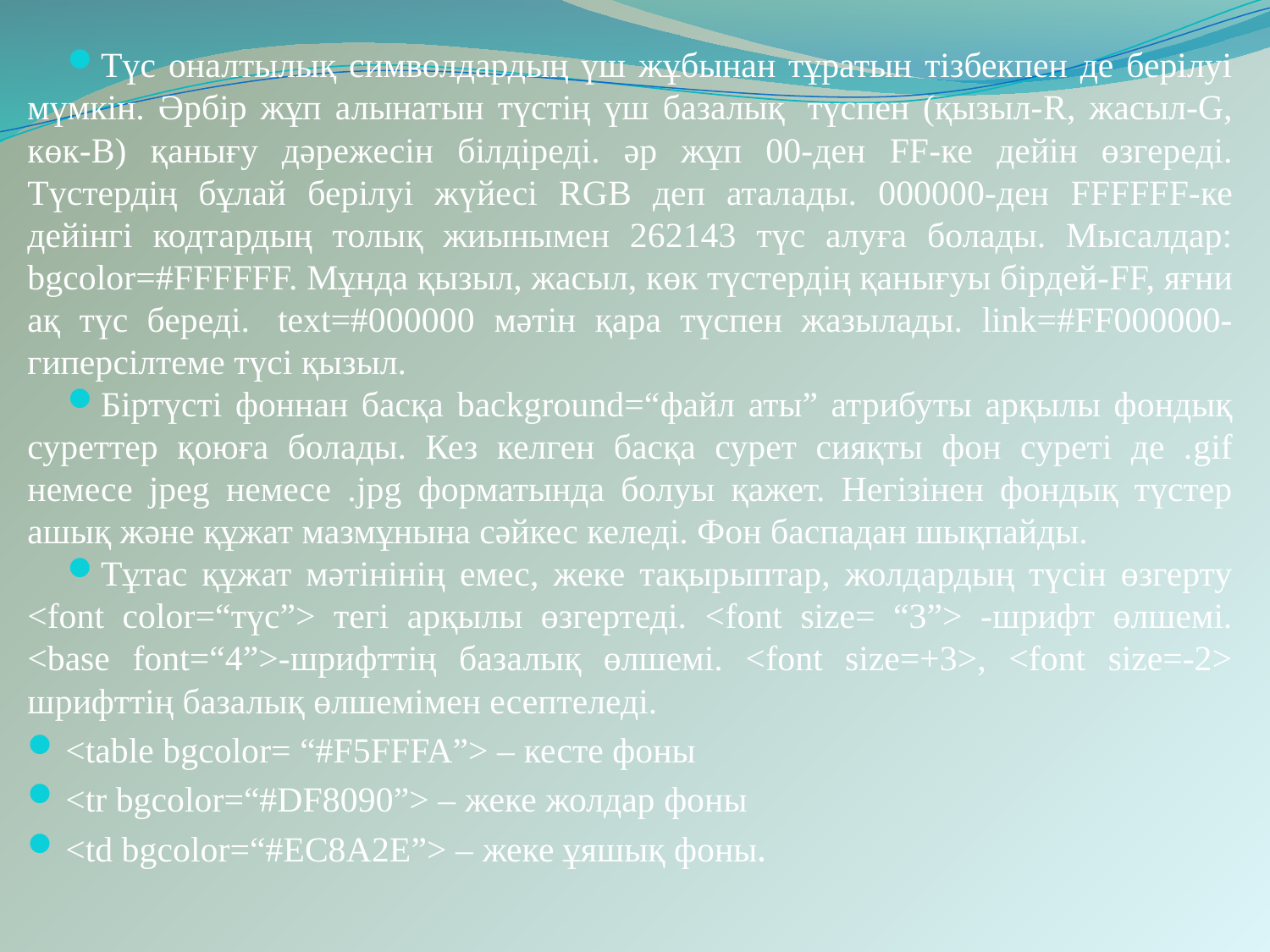

Түс оналтылық символдардың үш жұбынан тұратын тізбекпен де берілуі мүмкін. Әрбір жұп алынатын түстің үш базалық  түспен (қызыл-R, жасыл-G, көк-B) қанығу дәрежесін білдіреді. әр жұп 00-ден FF-ке дейін өзгереді. Түстердің бұлай берілуі жүйесі RGB деп аталады. 000000-ден FFFFFF-ке дейінгі кодтардың толық жиынымен 262143 түс алуға болады. Мысалдар: bgcolor=#FFFFFF. Мұнда қызыл, жасыл, көк түстердің қанығуы бірдей-FF, яғни ақ түс береді.  text=#000000 мәтін қара түспен жазылады. link=#FF000000-гиперсілтеме түсі қызыл.
Біртүсті фоннан басқа background=“файл аты” атрибуты арқылы фондық суреттер қоюға болады. Кез келген басқа сурет сияқты фон суреті де .gif немесе jpeg немесе .jpg форматында болуы қажет. Негізінен фондық түстер ашық және құжат мазмұнына сәйкес келеді. Фон баспадан шықпайды.
Тұтас құжат мәтінінің емес, жеке тақырыптар, жолдардың түсін өзгерту <font color=“түс”> тегі арқылы өзгертеді. <font size= “3”> -шрифт өлшемі. <base font=“4”>-шрифттің базалық өлшемі. <font size=+3>, <font size=-2> шрифттің базалық өлшемімен есептеледі.
<table bgcolor= “#F5FFFA”> – кесте фоны
<tr bgcolor=“#DF8090”> – жеке жолдар фоны
<td bgcolor=“#EC8A2E”> – жеке ұяшық фоны.